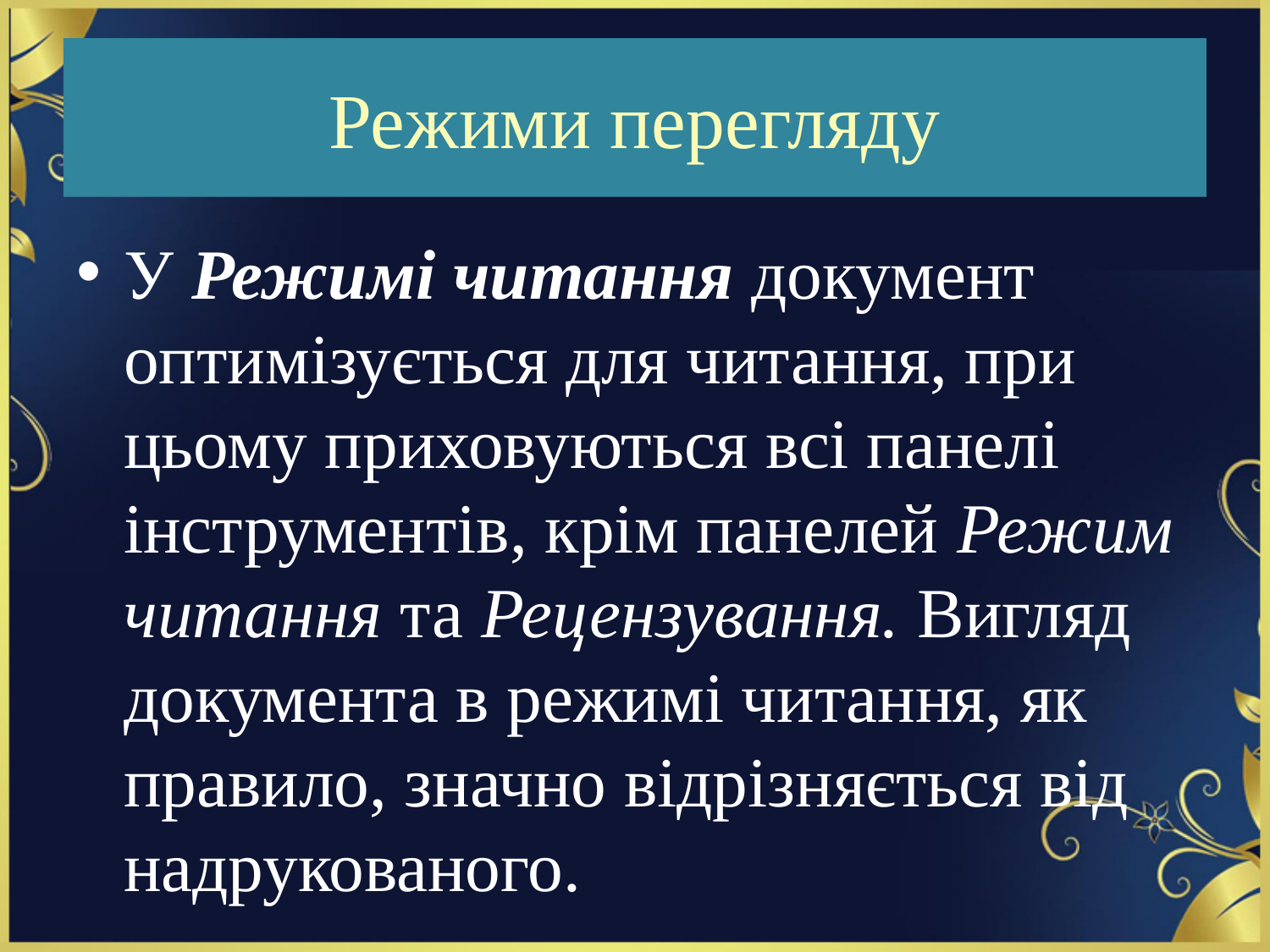

#
Режими перегляду
У Режимі читання документ оптимізується для читання, при цьому приховуються всі панелі інструментів, крім панелей Режим читання та Рецензування. Вигляд документа в режимі читання, як правило, значно відрізняється від надрукованого.